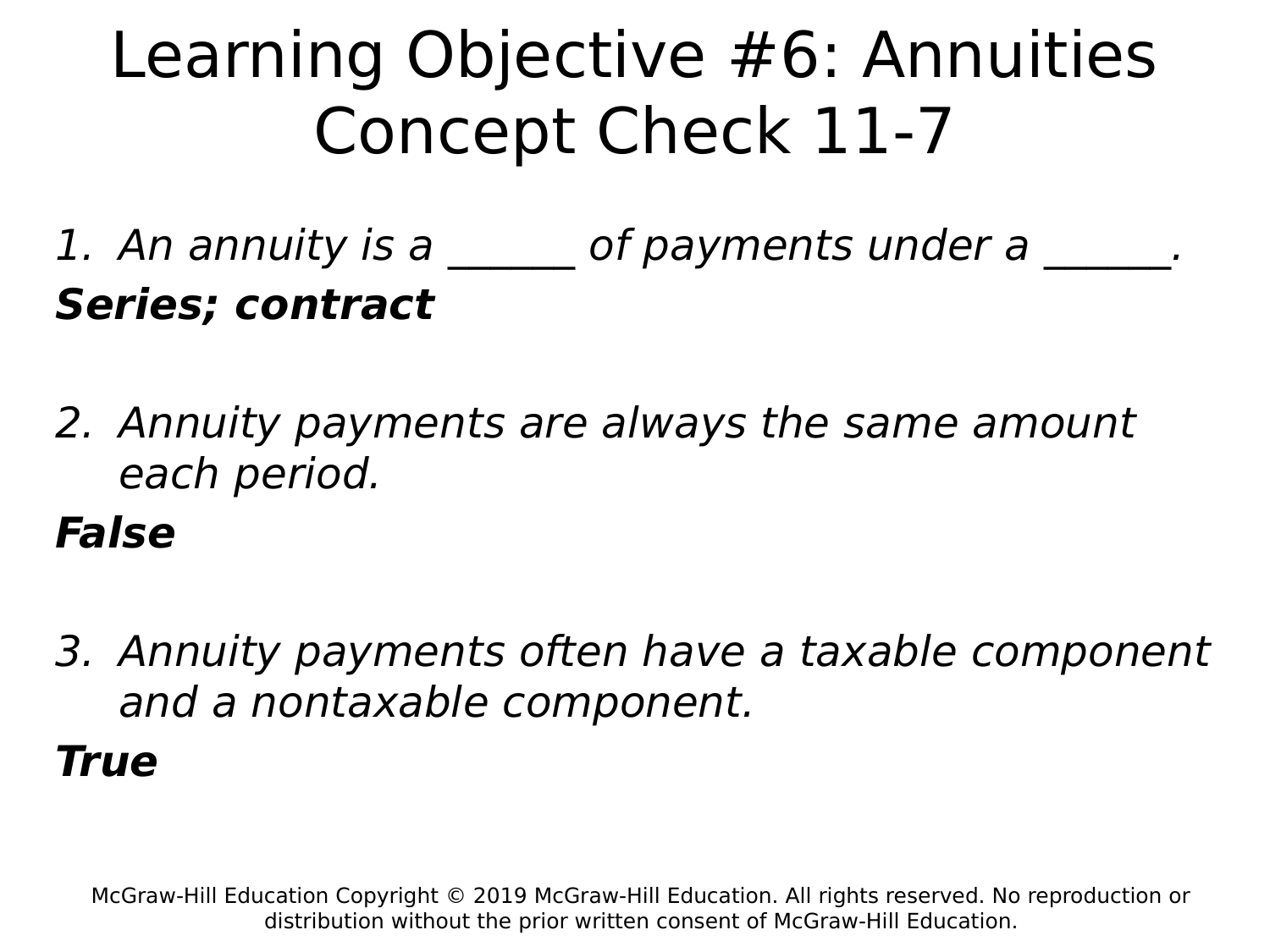

# Learning Objective #6: Annuities Concept Check 11-7
An annuity is a ______ of payments under a ______.
Series; contract

Annuity payments are always the same amount each period.
False

Annuity payments often have a taxable component and a nontaxable component.
True
McGraw-Hill Education Copyright © 2019 McGraw-Hill Education. All rights reserved. No reproduction or distribution without the prior written consent of McGraw-Hill Education.